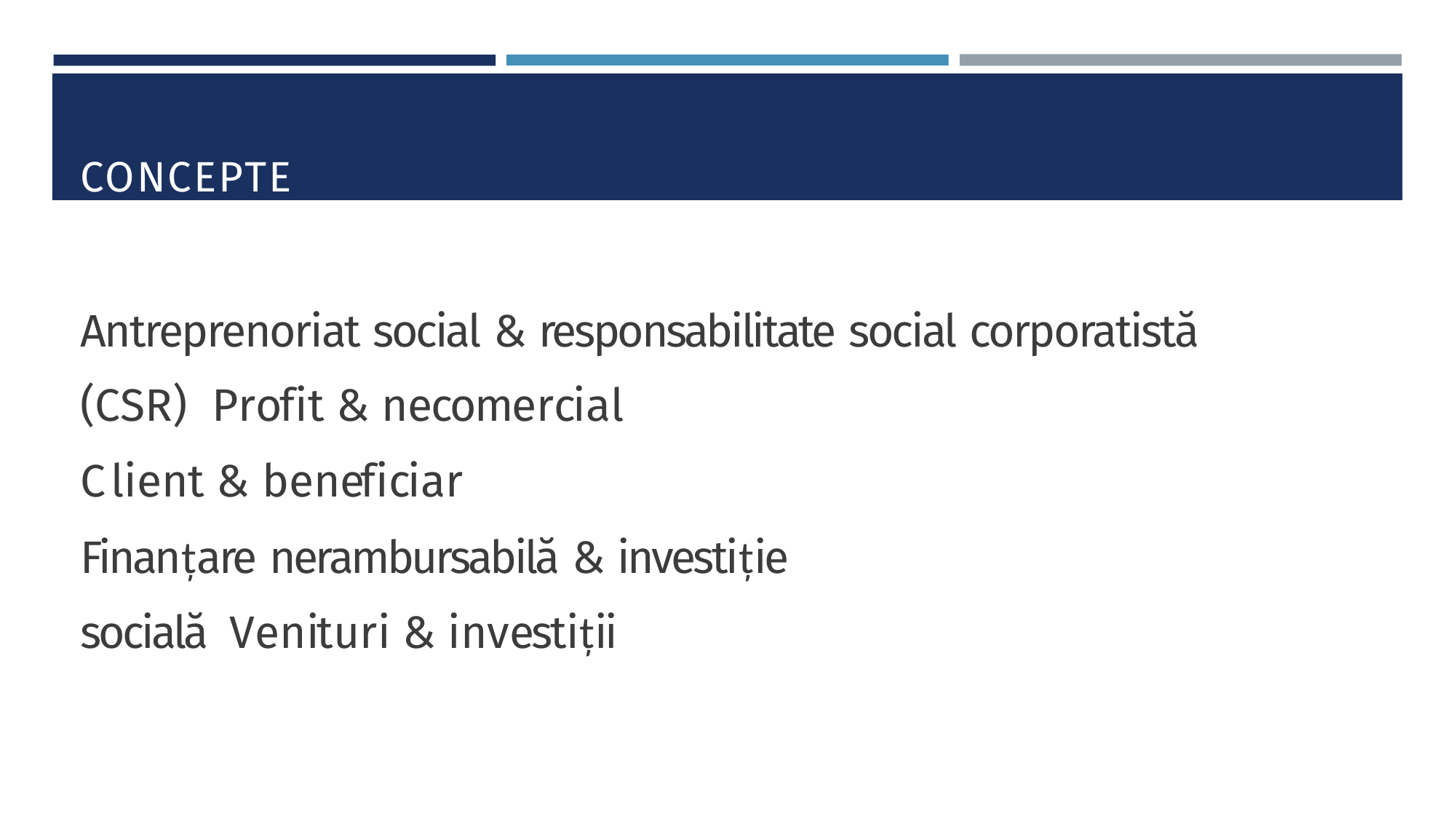

CONCEPTE
# Antreprenoriat social & responsabilitate social corporatistă (CSR)  Profit & necomercial
Client & beneficiar
Finanțare nerambursabilă & investiție socială  Venituri & investiții